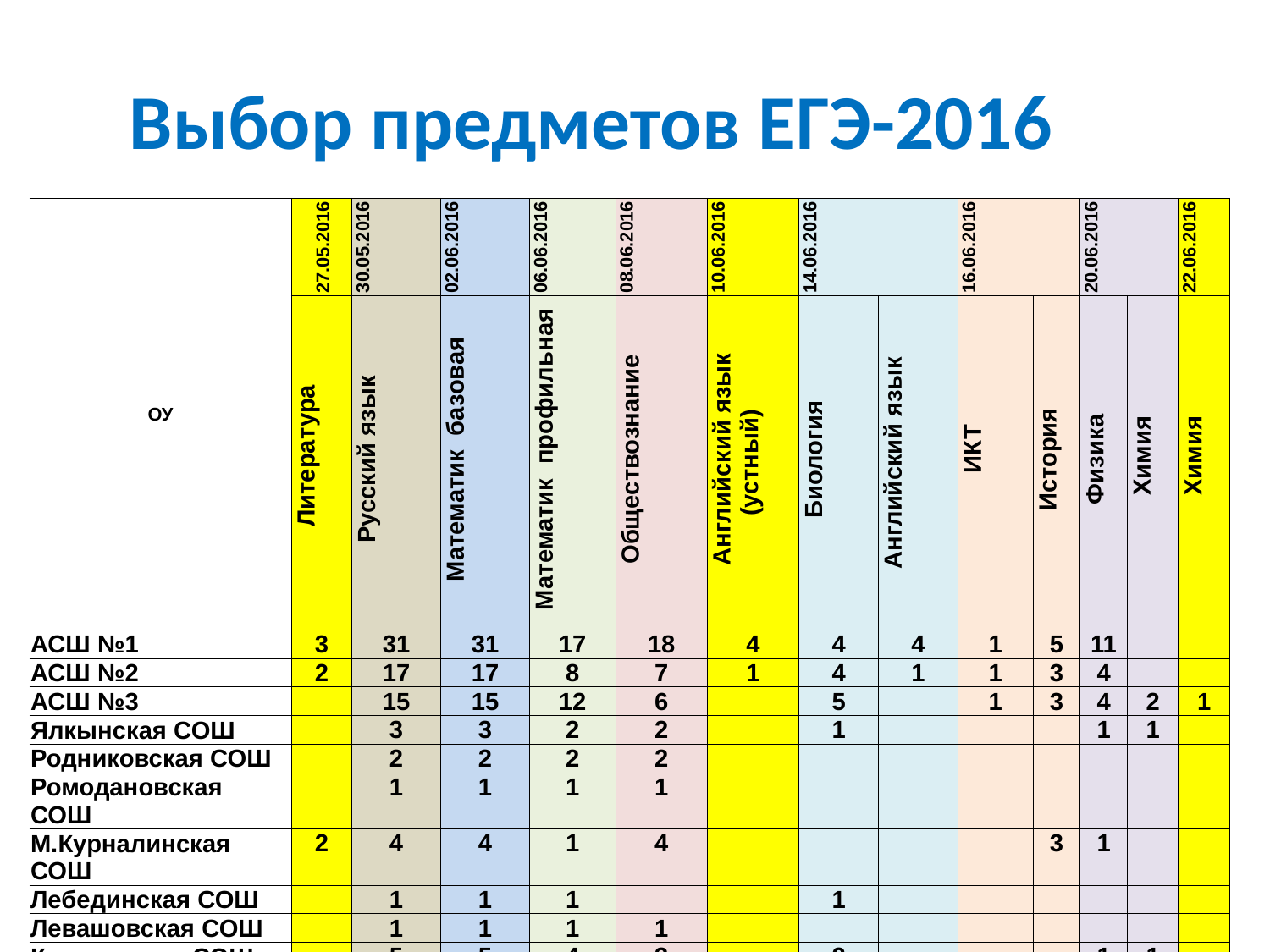

Выбор предметов ЕГЭ-2016
| ОУ | 27.05.2016 | 30.05.2016 | 02.06.2016 | 06.06.2016 | 08.06.2016 | 10.06.2016 | 14.06.2016 |  | 16.06.2016 |  | 20.06.2016 |  | 22.06.2016 |
| --- | --- | --- | --- | --- | --- | --- | --- | --- | --- | --- | --- | --- | --- |
|  | Литература | Русский язык | Математик базовая | Математик профильная | Обществознание | Английский язык (устный) | Биология | Английский язык | ИКТ | История | Физика | Химия | Химия |
| АСШ №1 | 3 | 31 | 31 | 17 | 18 | 4 | 4 | 4 | 1 | 5 | 11 |  |  |
| АСШ №2 | 2 | 17 | 17 | 8 | 7 | 1 | 4 | 1 | 1 | 3 | 4 |  |  |
| АСШ №3 |  | 15 | 15 | 12 | 6 |  | 5 |  | 1 | 3 | 4 | 2 | 1 |
| Ялкынская СОШ |  | 3 | 3 | 2 | 2 |  | 1 |  |  |  | 1 | 1 |  |
| Родниковская СОШ |  | 2 | 2 | 2 | 2 |  |  |  |  |  |  |  |  |
| Ромодановская СОШ |  | 1 | 1 | 1 | 1 |  |  |  |  |  |  |  |  |
| М.Курналинская СОШ | 2 | 4 | 4 | 1 | 4 |  |  |  |  | 3 | 1 |  |  |
| Лебединская СОШ |  | 1 | 1 | 1 |  |  | 1 |  |  |  |  |  |  |
| Левашовская СОШ |  | 1 | 1 | 1 | 1 |  |  |  |  |  |  |  |  |
| Куркульская СОШ |  | 5 | 5 | 4 | 3 |  | 2 |  |  |  | 1 | 1 |  |
| Ерыклинская СОШ |  | 2 | 2 | 2 |  |  | 1 |  | 1 |  |  |  |  |
| Б.Полянская СОШ |  | 6 | 6 | 5 | 2 |  | 2 |  |  | 1 | 1 | 1 |  |
| Билярская СОШ | 1 | 17 | 17 | 7 | 9 |  | 7 |  |  | 2 | 4 | 2 |  |
| Ср.Тиганская СОШ |  | 4 | 4 | 4 | 4 |  |  |  |  |  | 1 | 2 |  |
| ВПЛ |  | 1 |  | 1 | 1 |  |  |  |  |  |  |  |  |
| ВСЕГО | 8 | 110 | 109 | 68 | 60 | 5 | 27 | 5 | 4 | 17 | 28 | 9 | 1 |